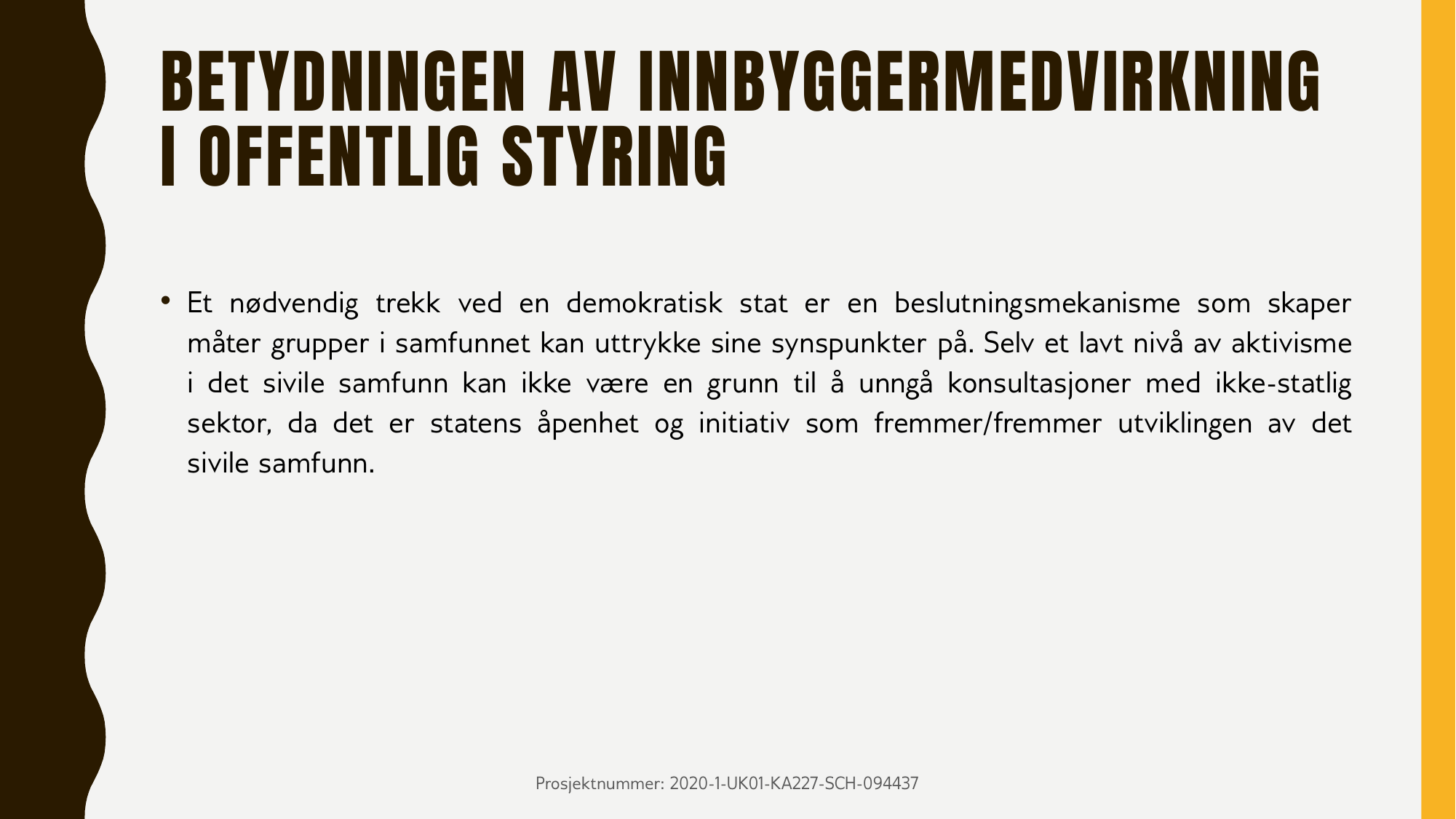

# Betydningen av innbyggermedvirkning i offentlig styring
Et nødvendig trekk ved en demokratisk stat er en beslutningsmekanisme som skaper måter grupper i samfunnet kan uttrykke sine synspunkter på. Selv et lavt nivå av aktivisme i det sivile samfunn kan ikke være en grunn til å unngå konsultasjoner med ikke-statlig sektor, da det er statens åpenhet og initiativ som fremmer/fremmer utviklingen av det sivile samfunn.
Prosjektnummer: 2020-1-UK01-KA227-SCH-094437